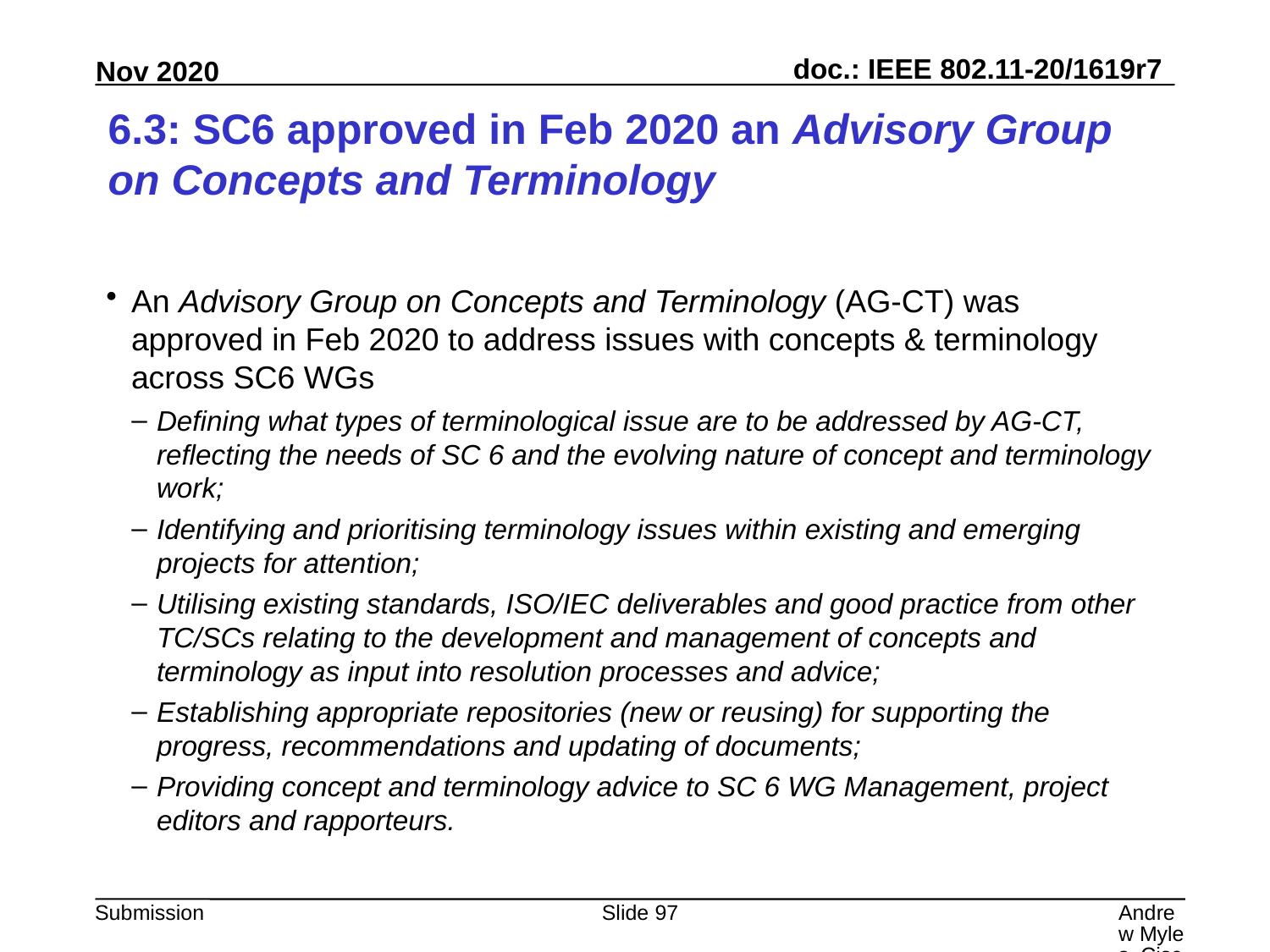

# 6.3: SC6 approved in Feb 2020 an Advisory Group on Concepts and Terminology
An Advisory Group on Concepts and Terminology (AG-CT) was approved in Feb 2020 to address issues with concepts & terminology across SC6 WGs
Defining what types of terminological issue are to be addressed by AG-CT, reflecting the needs of SC 6 and the evolving nature of concept and terminology work;
Identifying and prioritising terminology issues within existing and emerging projects for attention;
Utilising existing standards, ISO/IEC deliverables and good practice from other TC/SCs relating to the development and management of concepts and terminology as input into resolution processes and advice;
Establishing appropriate repositories (new or reusing) for supporting the progress, recommendations and updating of documents;
Providing concept and terminology advice to SC 6 WG Management, project editors and rapporteurs.
Slide 97
Andrew Myles, Cisco